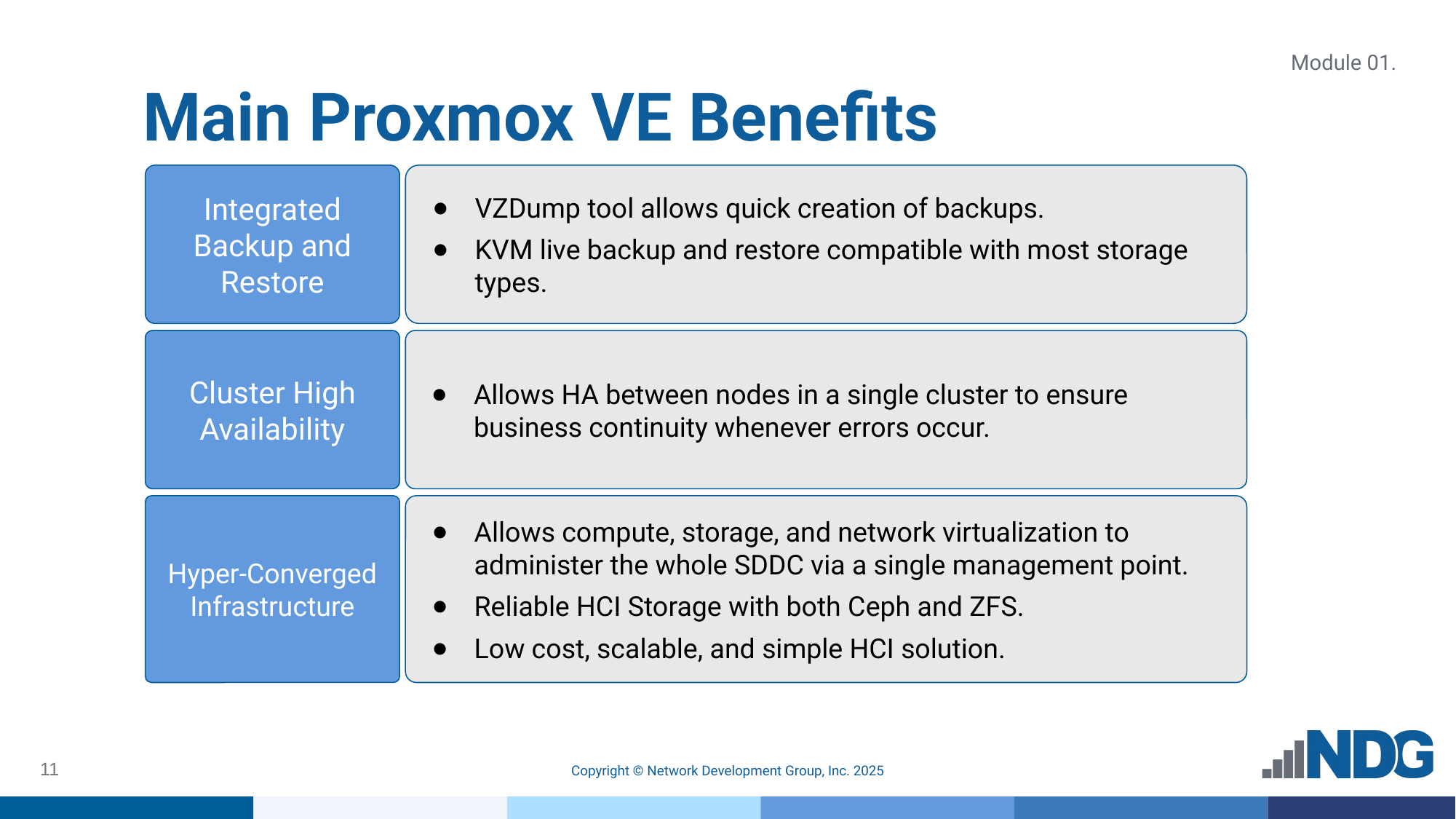

# Main Proxmox VE Benefits
Module 01.
Integrated Backup and Restore
VZDump tool allows quick creation of backups.
KVM live backup and restore compatible with most storage types.
Cluster High Availability
Allows HA between nodes in a single cluster to ensure business continuity whenever errors occur.
Hyper-Converged Infrastructure
Allows compute, storage, and network virtualization to administer the whole SDDC via a single management point.
Reliable HCI Storage with both Ceph and ZFS.
Low cost, scalable, and simple HCI solution.